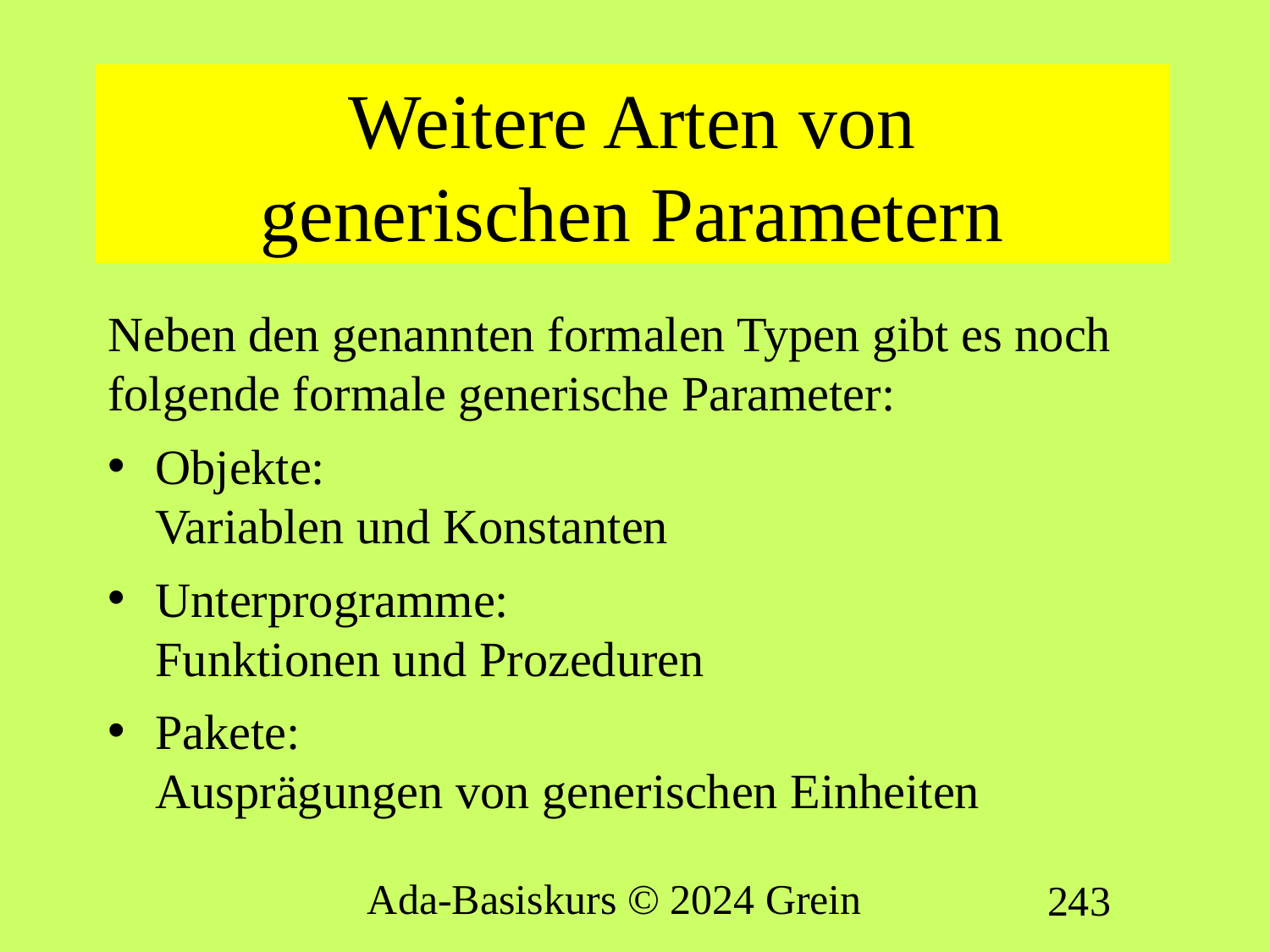

# Weitere Arten von generischen Parametern
Neben den genannten formalen Typen gibt es noch folgende formale generische Parameter:
Objekte:
Variablen und Konstanten
Unterprogramme:
Funktionen und Prozeduren
Pakete:
Ausprägungen von generischen Einheiten
Ada-Basiskurs © 2024 Grein
243